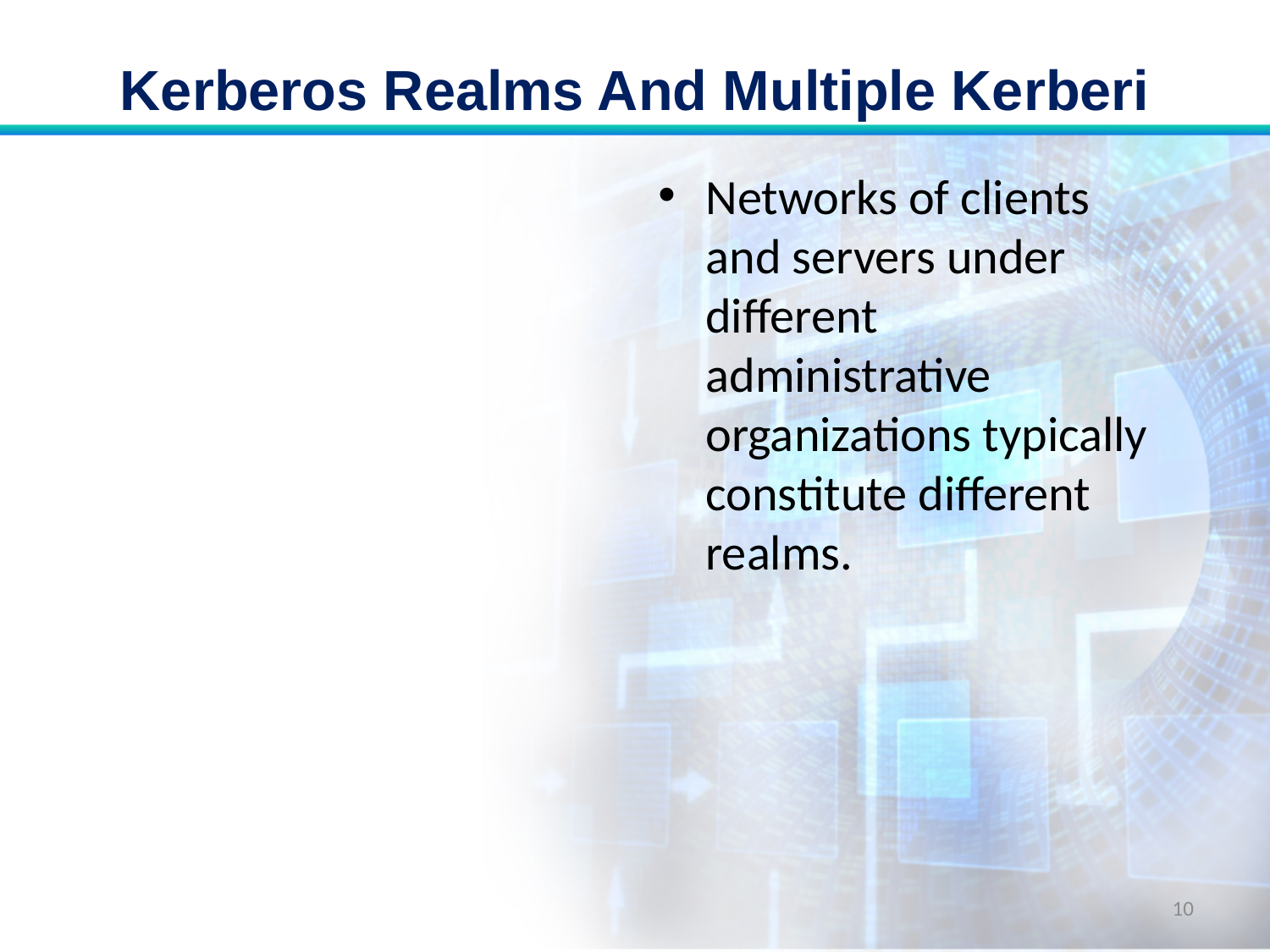

# Kerberos Realms And Multiple Kerberi
Networks of clients and servers under different administrative organizations typically constitute different realms.

10